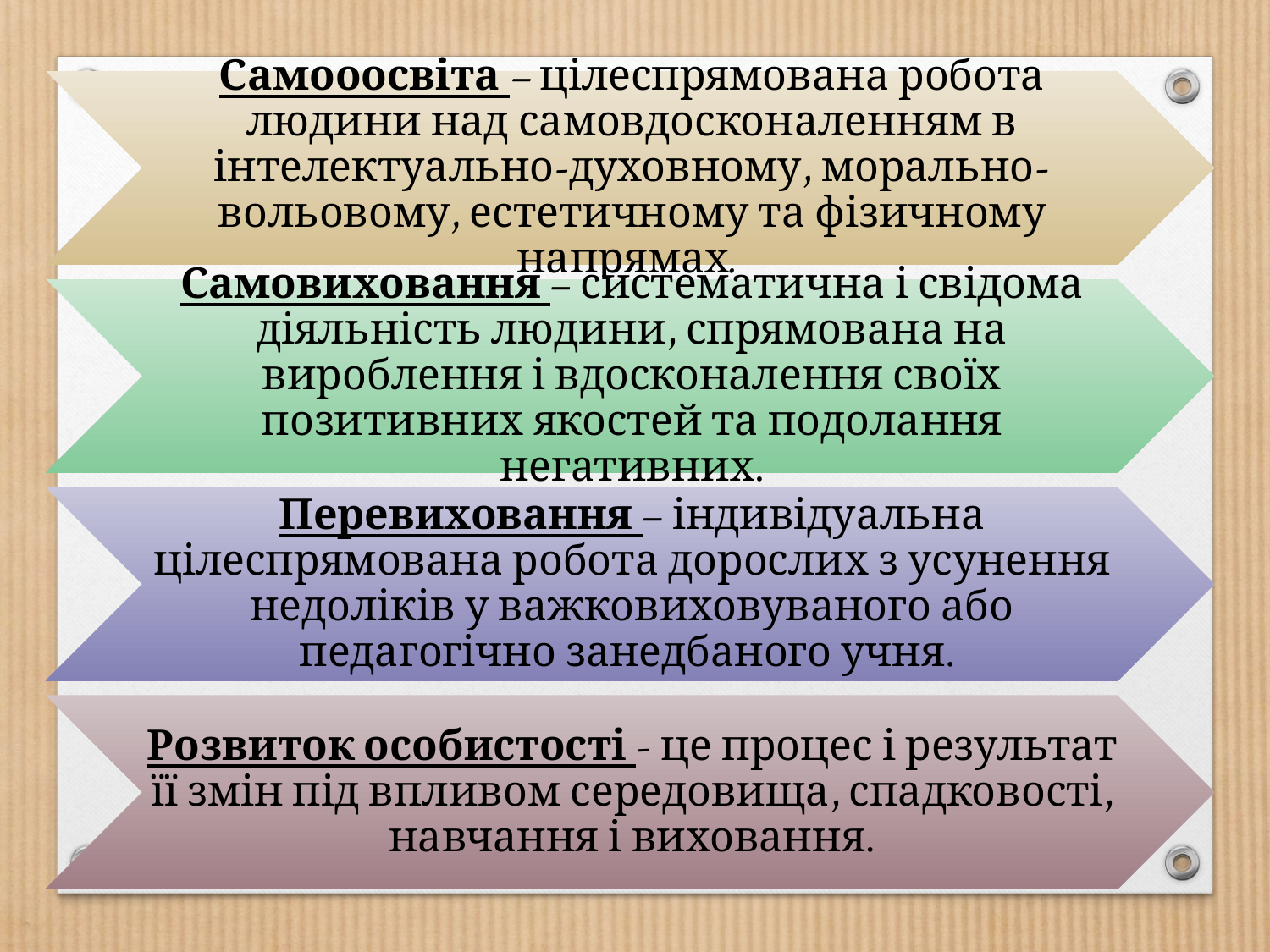

Самооосвіта – цілеспрямована робота людини над самовдосконаленням в інтелектуально-духовному, морально-вольовому, естетичному та фізичному напрямах.
Самовиховання – систематична і свідома діяльність людини, спрямована на вироблення і вдосконалення своїх позитивних якостей та подолання негативних.
Перевиховання – індивідуальна цілеспрямована робота дорослих з усунення недоліків у важковиховуваного або педагогічно занедбаного учня.
Розвиток особистості - це процес і результат її змін під впливом середовища, спадковості, навчання і виховання.
16